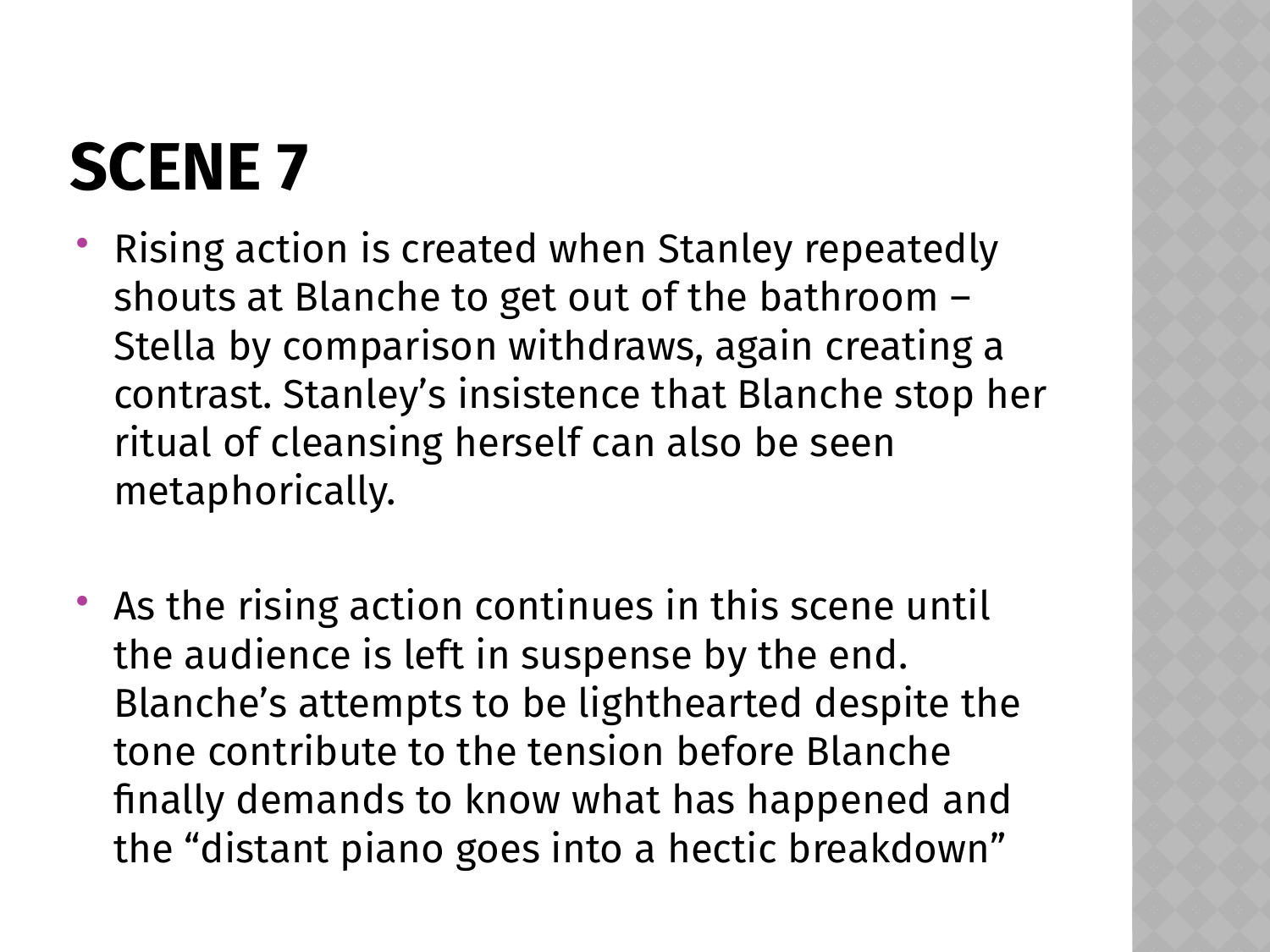

# Scene 7
Rising action is created when Stanley repeatedly shouts at Blanche to get out of the bathroom – Stella by comparison withdraws, again creating a contrast. Stanley’s insistence that Blanche stop her ritual of cleansing herself can also be seen metaphorically.

As the rising action continues in this scene until the audience is left in suspense by the end. Blanche’s attempts to be lighthearted despite the tone contribute to the tension before Blanche finally demands to know what has happened and the “distant piano goes into a hectic breakdown”